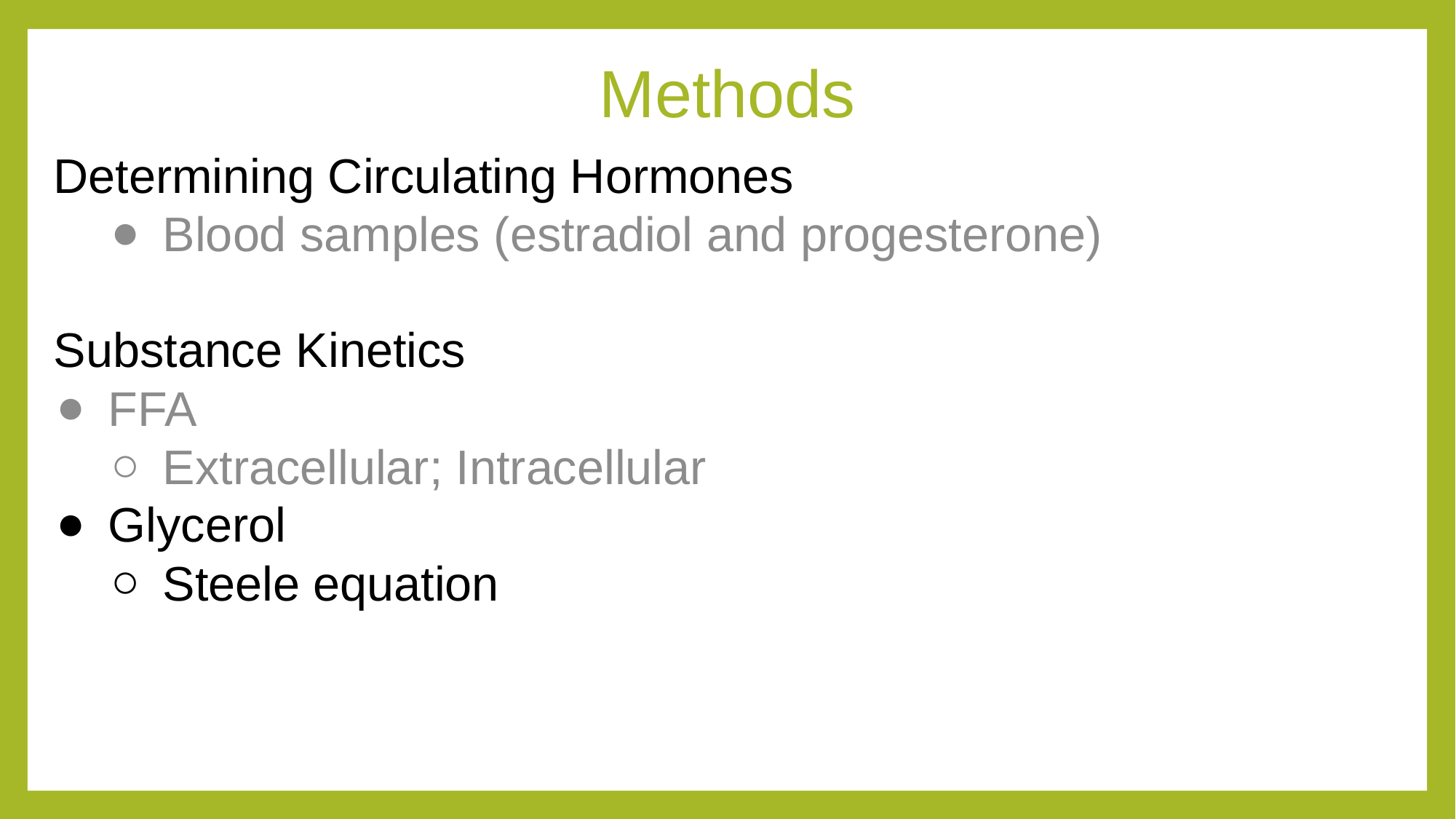

Methods
Determining Circulating Hormones
Blood samples (estradiol and progesterone)

Substance Kinetics
FFA
Extracellular; Intracellular
Glycerol
Steele equation